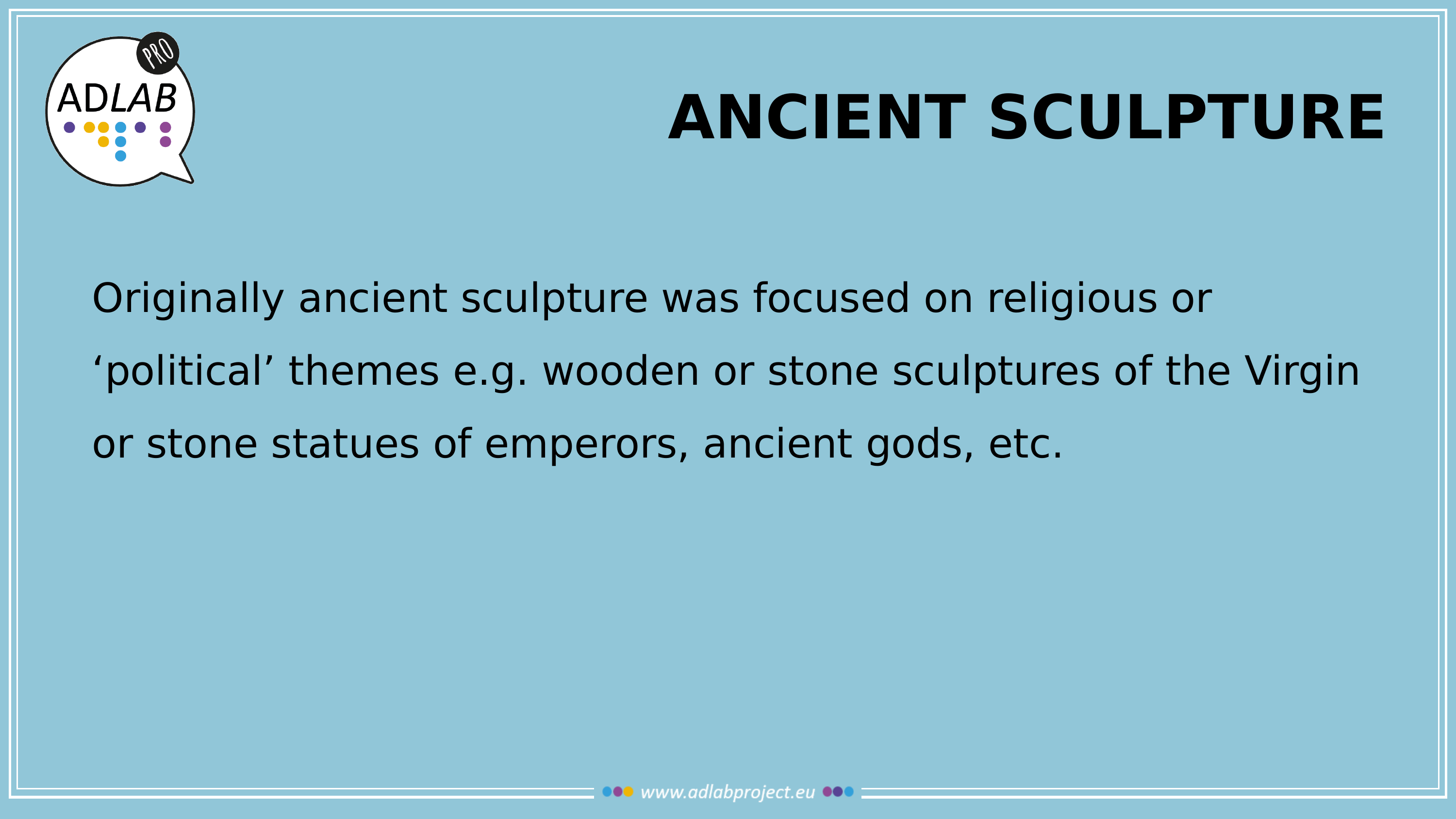

# ancient sculpture
Originally ancient sculpture was focused on religious or ‘political’ themes e.g. wooden or stone sculptures of the Virgin or stone statues of emperors, ancient gods, etc.